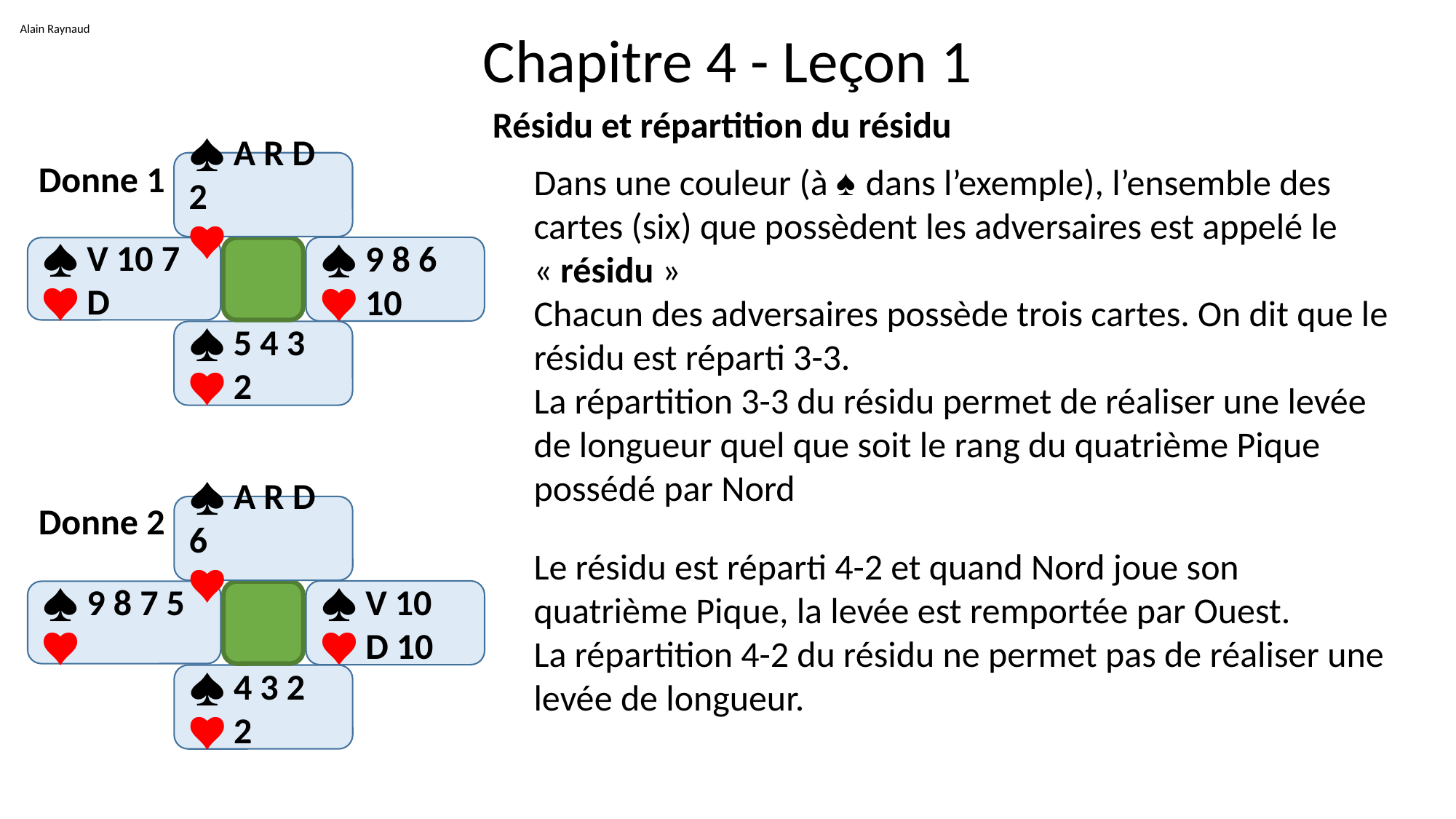

Alain Raynaud
# Chapitre 4 - Leçon 1
Résidu et répartition du résidu
Donne 1

Donne 2

♠ A R D 2
♥
♠ 9 8 6
♥ 10
♠ V 10 7
♥ D

♠ 5 4 3
♥ 2
Dans une couleur (à ♠ dans l’exemple), l’ensemble des cartes (six) que possèdent les adversaires est appelé le « résidu »
Chacun des adversaires possède trois cartes. On dit que le résidu est réparti 3-3.
La répartition 3-3 du résidu permet de réaliser une levée de longueur quel que soit le rang du quatrième Pique possédé par Nord
♠ A R D 6
♥
♠ V 10
♥ D 10
♠ 9 8 7 5
♥

♠ 4 3 2
♥ 2
Le résidu est réparti 4-2 et quand Nord joue son quatrième Pique, la levée est remportée par Ouest.
La répartition 4-2 du résidu ne permet pas de réaliser une levée de longueur.